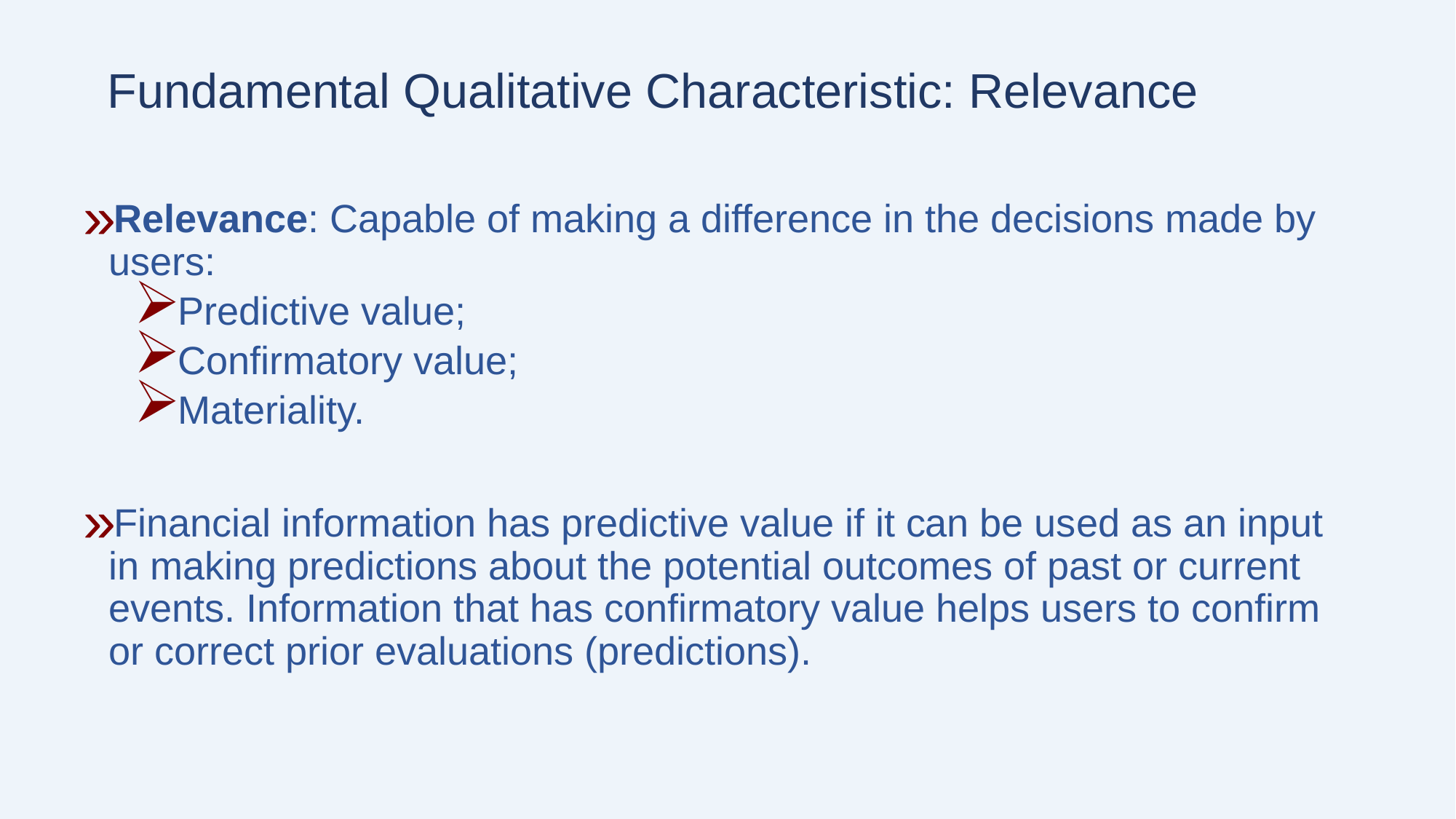

# Fundamental Qualitative Characteristic: Relevance
Relevance: Capable of making a difference in the decisions made by users:
Predictive value;
Confirmatory value;
Materiality.

Financial information has predictive value if it can be used as an input in making predictions about the potential outcomes of past or current events. Information that has confirmatory value helps users to confirm or correct prior evaluations (predictions).

17